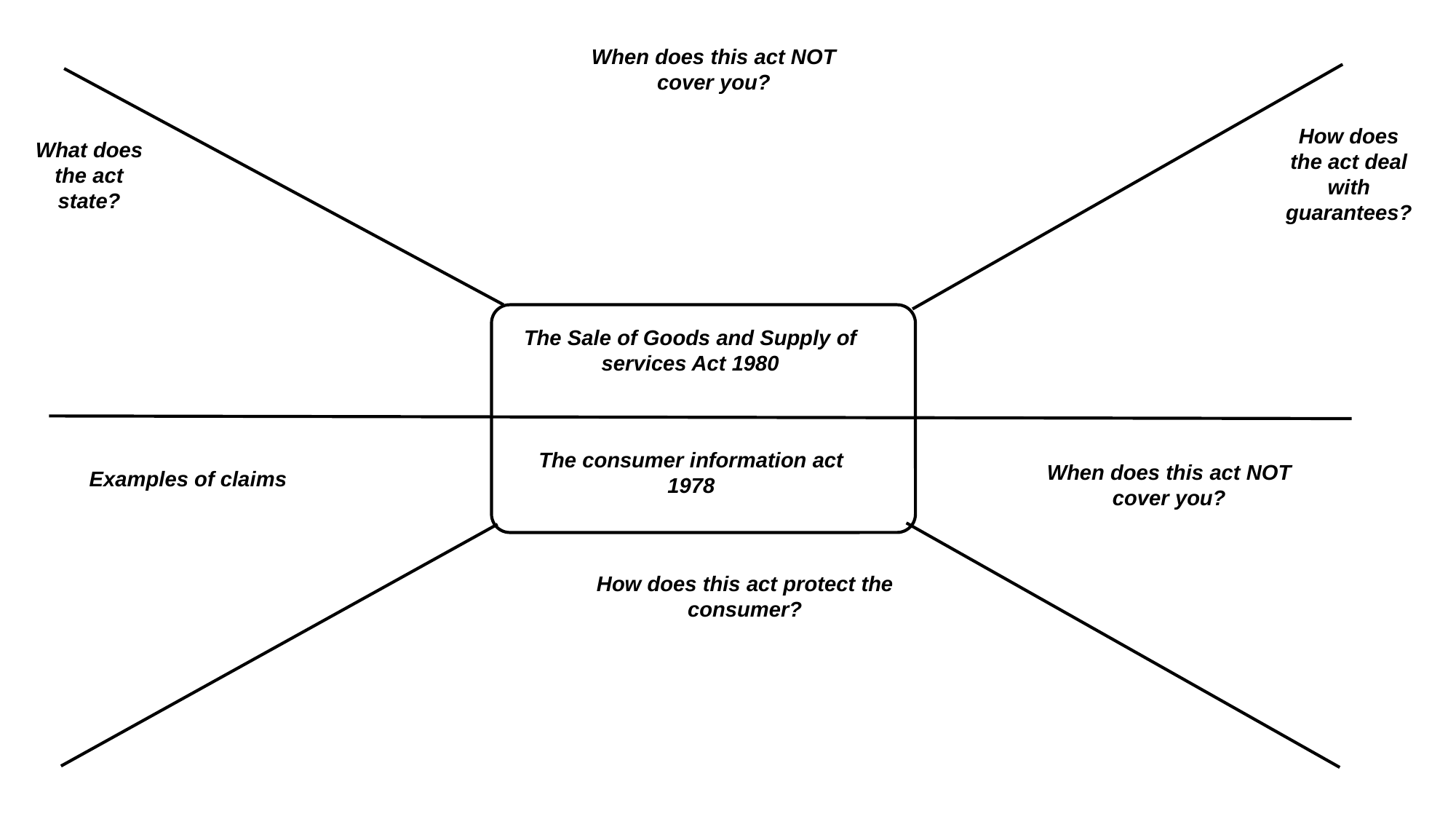

When does this act NOT cover you?

How does the act deal with guarantees?
What does the act state?

The Sale of Goods and Supply of services Act 1980

The consumer information act 1978
When does this act NOT cover you?
Examples of claims

How does this act protect the consumer?